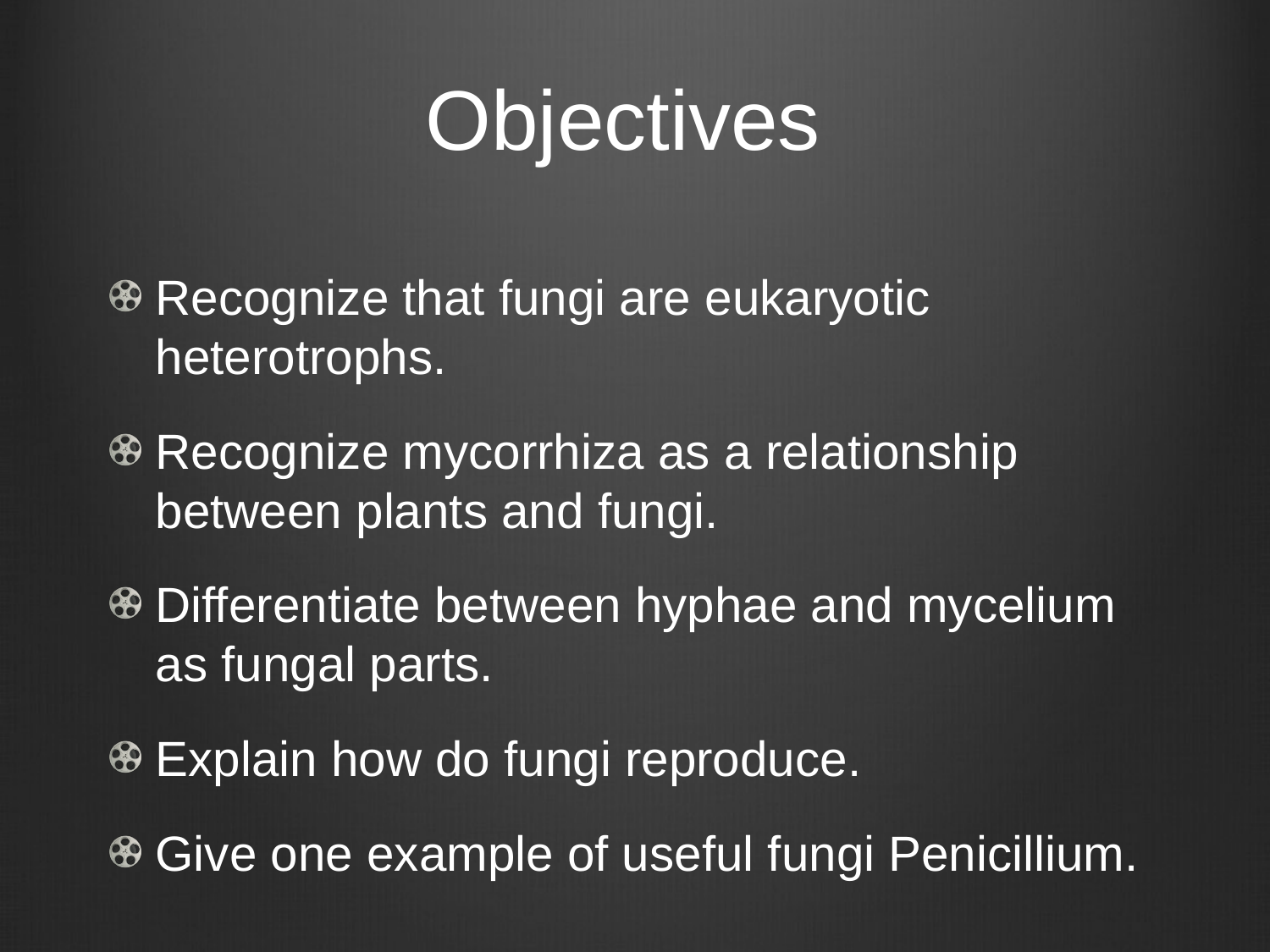

# Objectives
Recognize that fungi are eukaryotic heterotrophs.
Recognize mycorrhiza as a relationship between plants and fungi.
Differentiate between hyphae and mycelium as fungal parts.
Explain how do fungi reproduce.
Give one example of useful fungi Penicillium.